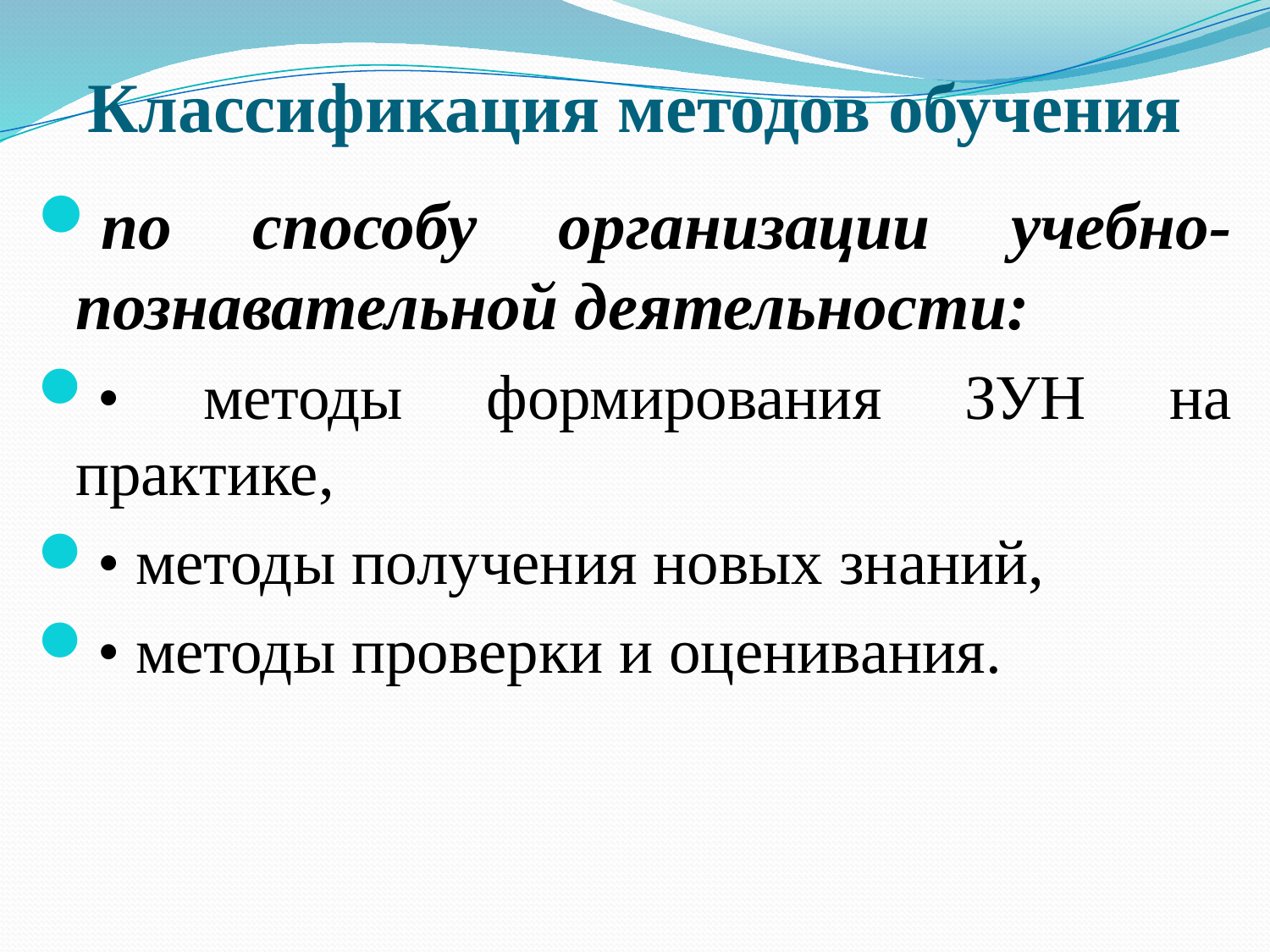

# Классификация методов обучения
по способу организации учебно-познавательной деятельности:
• методы формирования ЗУН на практике,
• методы получения новых знаний,
• методы проверки и оценивания.